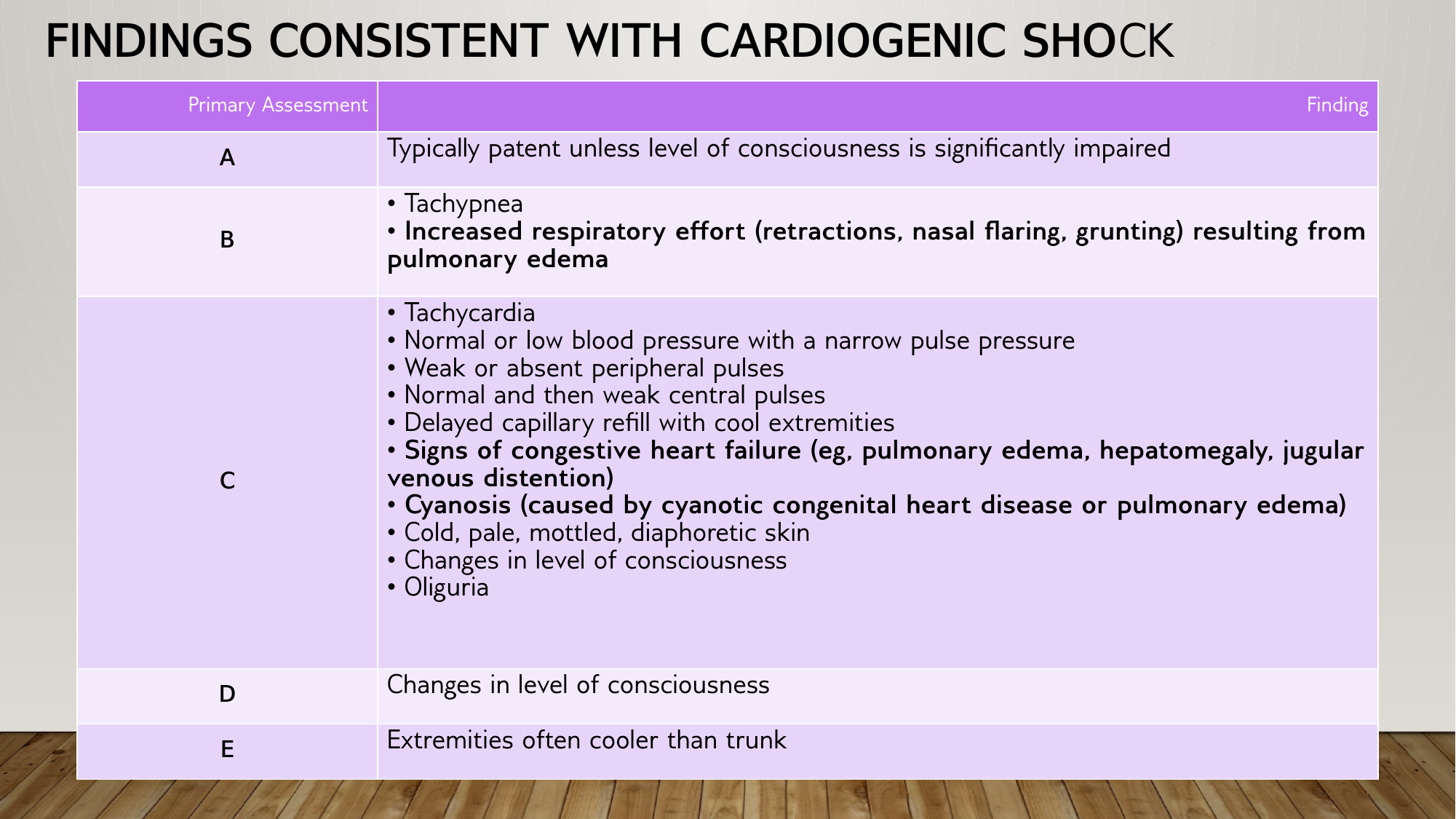

# Findings Consistent With Cardiogenic Shock
| Primary Assessment | Finding |
| --- | --- |
| A | Typically patent unless level of consciousness is significantly impaired |
| B | • Tachypnea • Increased respiratory effort (retractions, nasal flaring, grunting) resulting from pulmonary edema |
| C | • Tachycardia • Normal or low blood pressure with a narrow pulse pressure • Weak or absent peripheral pulses • Normal and then weak central pulses • Delayed capillary refill with cool extremities • Signs of congestive heart failure (eg, pulmonary edema, hepatomegaly, jugular venous distention) • Cyanosis (caused by cyanotic congenital heart disease or pulmonary edema) • Cold, pale, mottled, diaphoretic skin • Changes in level of consciousness • Oliguria |
| D | Changes in level of consciousness |
| E | Extremities often cooler than trunk |